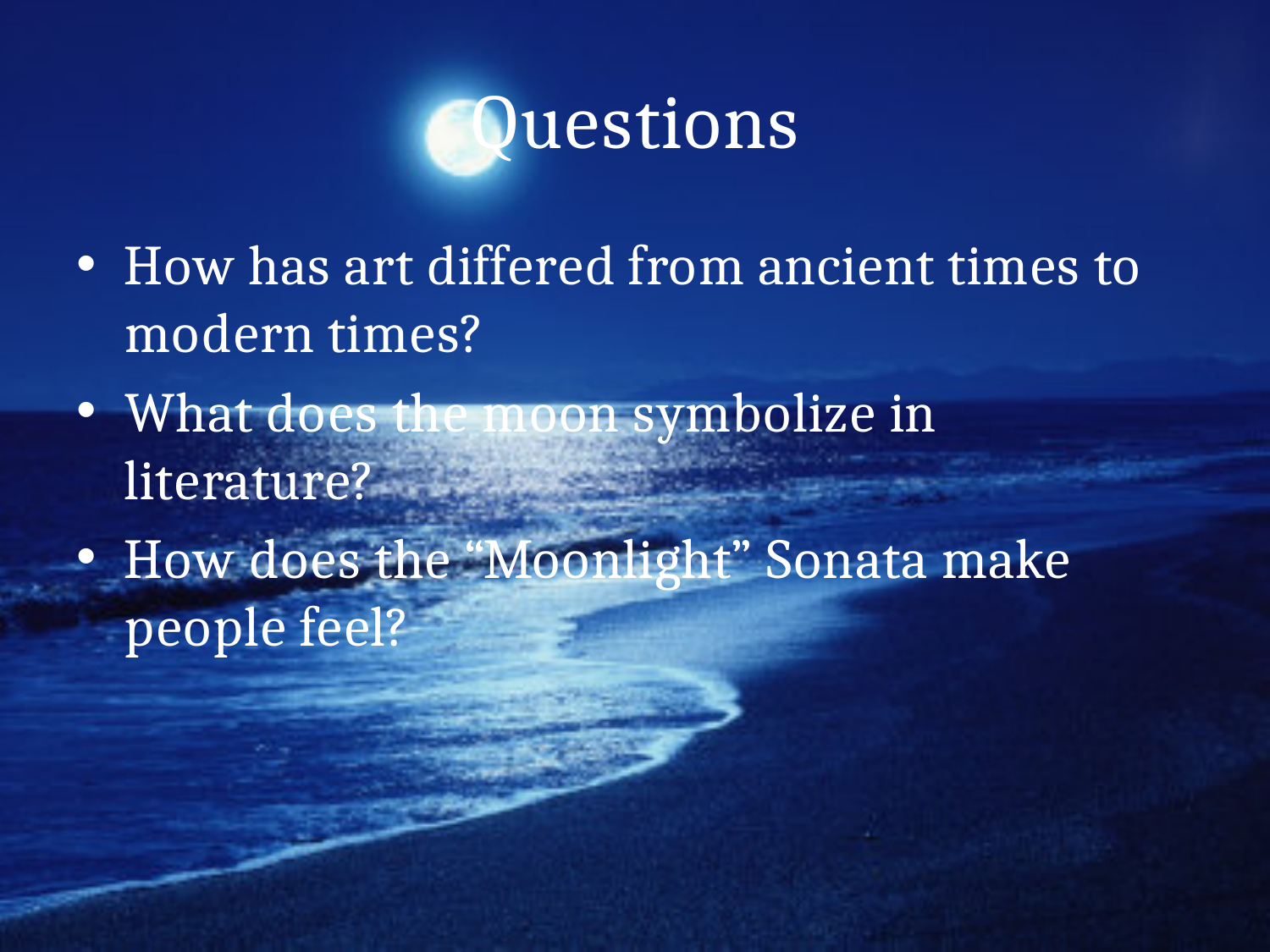

# Questions
How has art differed from ancient times to modern times?
What does the moon symbolize in literature?
How does the “Moonlight” Sonata make people feel?